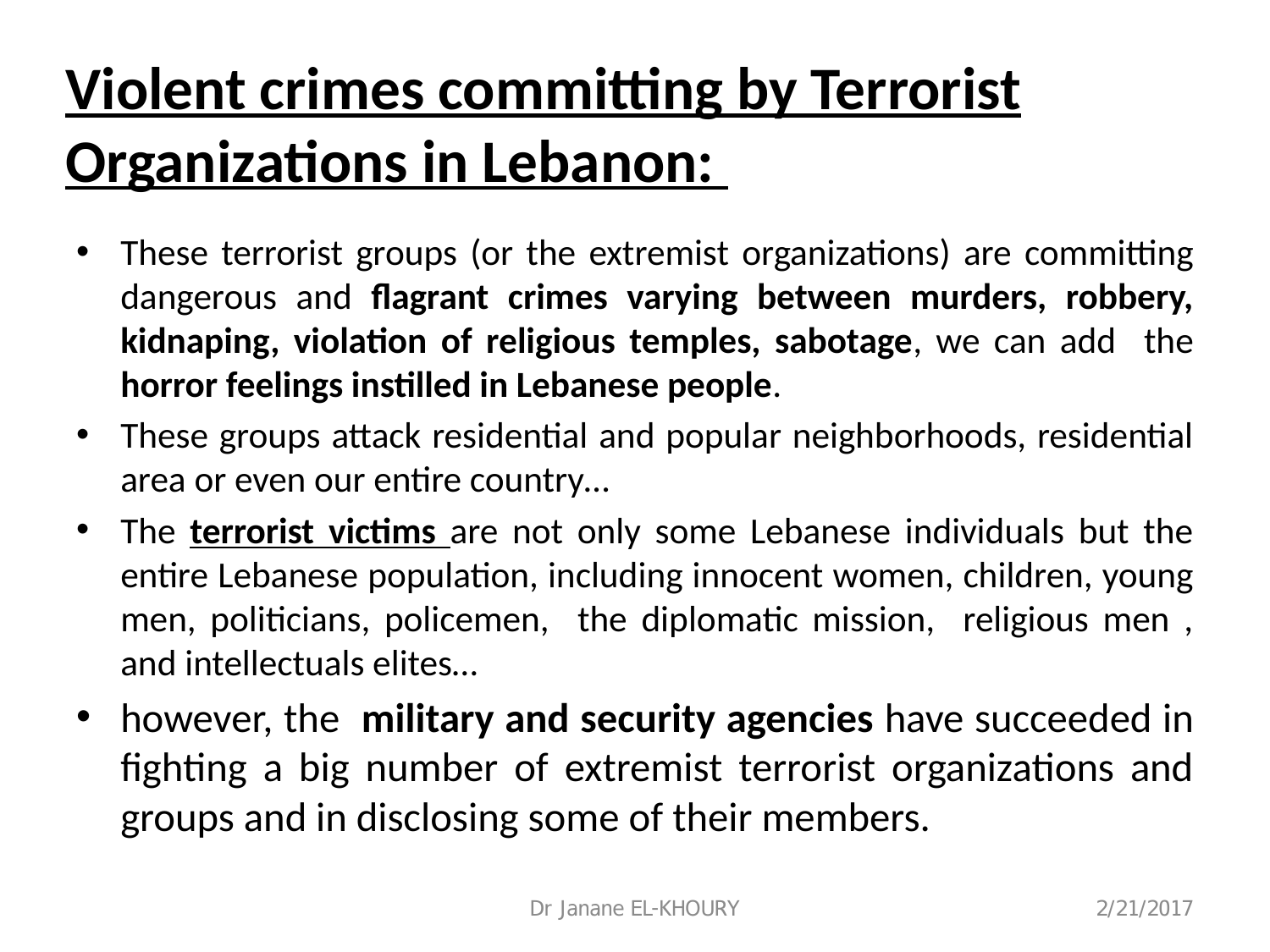

# Violent crimes committing by Terrorist Organizations in Lebanon:
These terrorist groups (or the extremist organizations) are committing dangerous and flagrant crimes varying between murders, robbery, kidnaping, violation of religious temples, sabotage, we can add  the horror feelings instilled in Lebanese people.
These groups attack residential and popular neighborhoods, residential area or even our entire country…
The terrorist victims are not only some Lebanese individuals but the entire Lebanese population, including innocent women, children, young men, politicians, policemen,  the diplomatic mission,  religious men , and intellectuals elites…
however, the  military and security agencies have succeeded in fighting a big number of extremist terrorist organizations and groups and in disclosing some of their members.

Dr Janane EL-KHOURY
2/21/2017